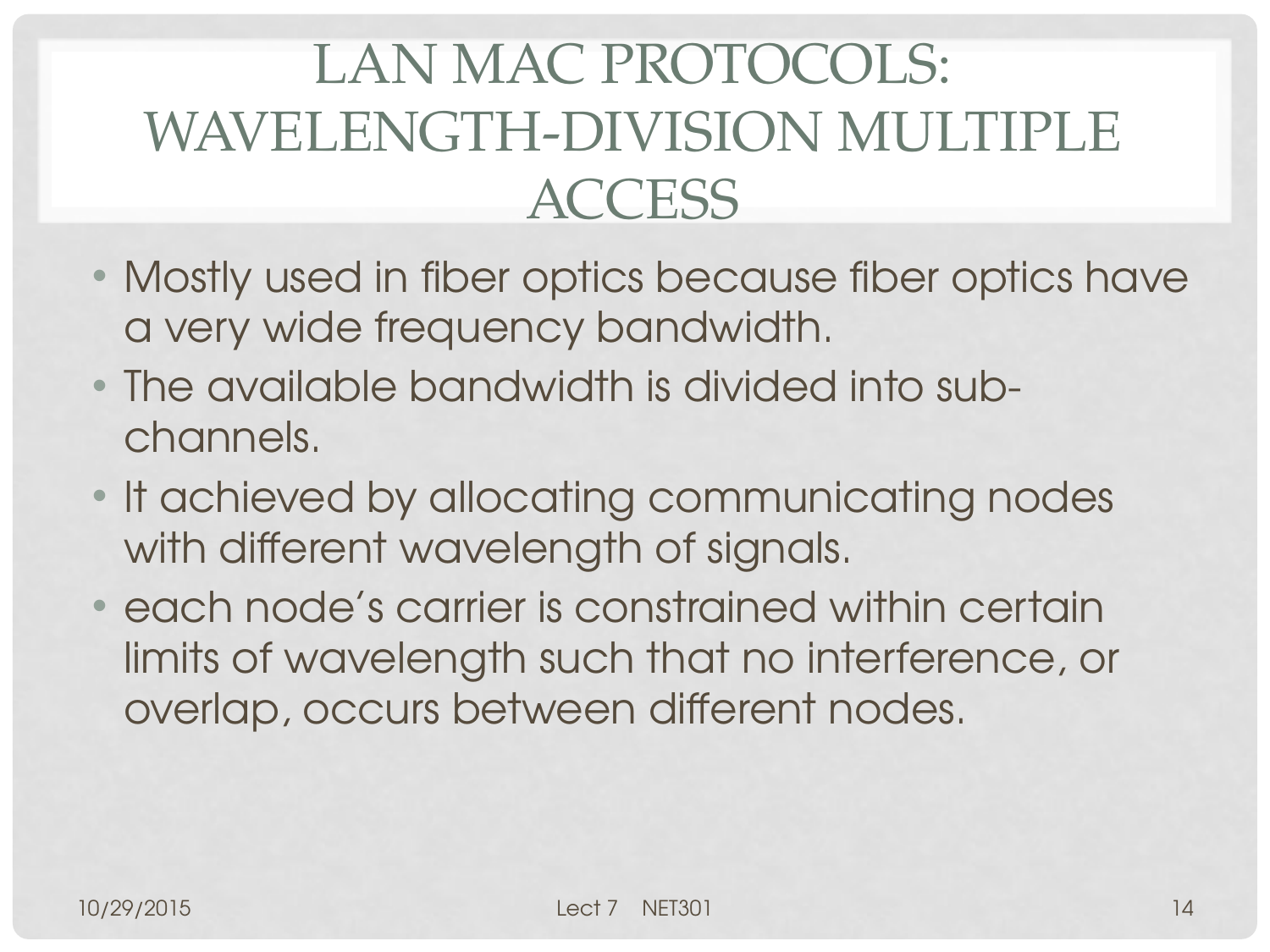

# LAN MAC protocols: wavelength-division multiple access
Mostly used in fiber optics because fiber optics have a very wide frequency bandwidth.
The available bandwidth is divided into sub-channels.
It achieved by allocating communicating nodes with different wavelength of signals.
each node’s carrier is constrained within certain limits of wavelength such that no interference, or overlap, occurs between different nodes.

10/29/2015
Lect 7    NET301
14